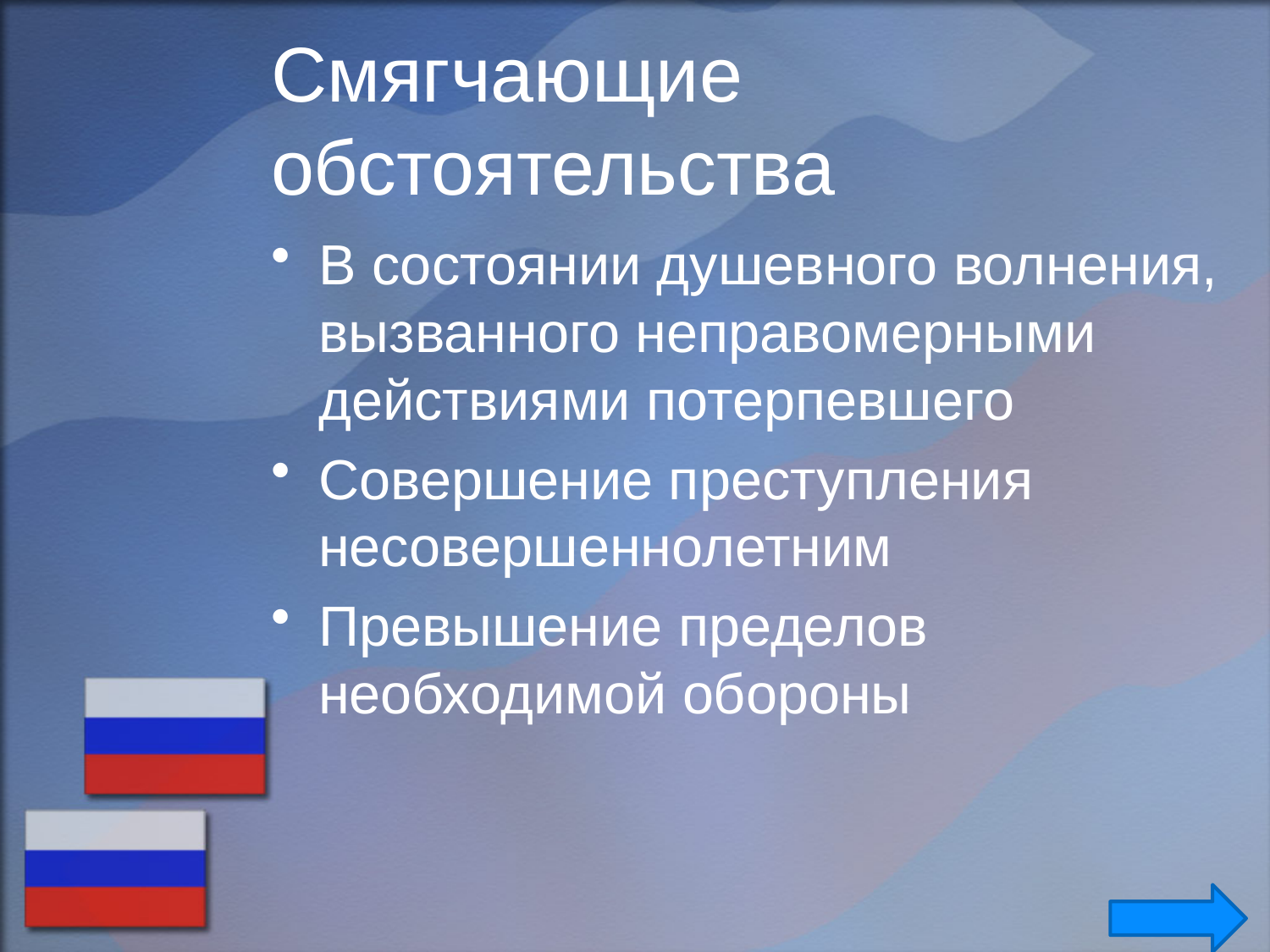

# Смягчающие обстоятельства
В состоянии душевного волнения, вызванного неправомерными действиями потерпевшего
Совершение преступления несовершеннолетним
Превышение пределов необходимой обороны